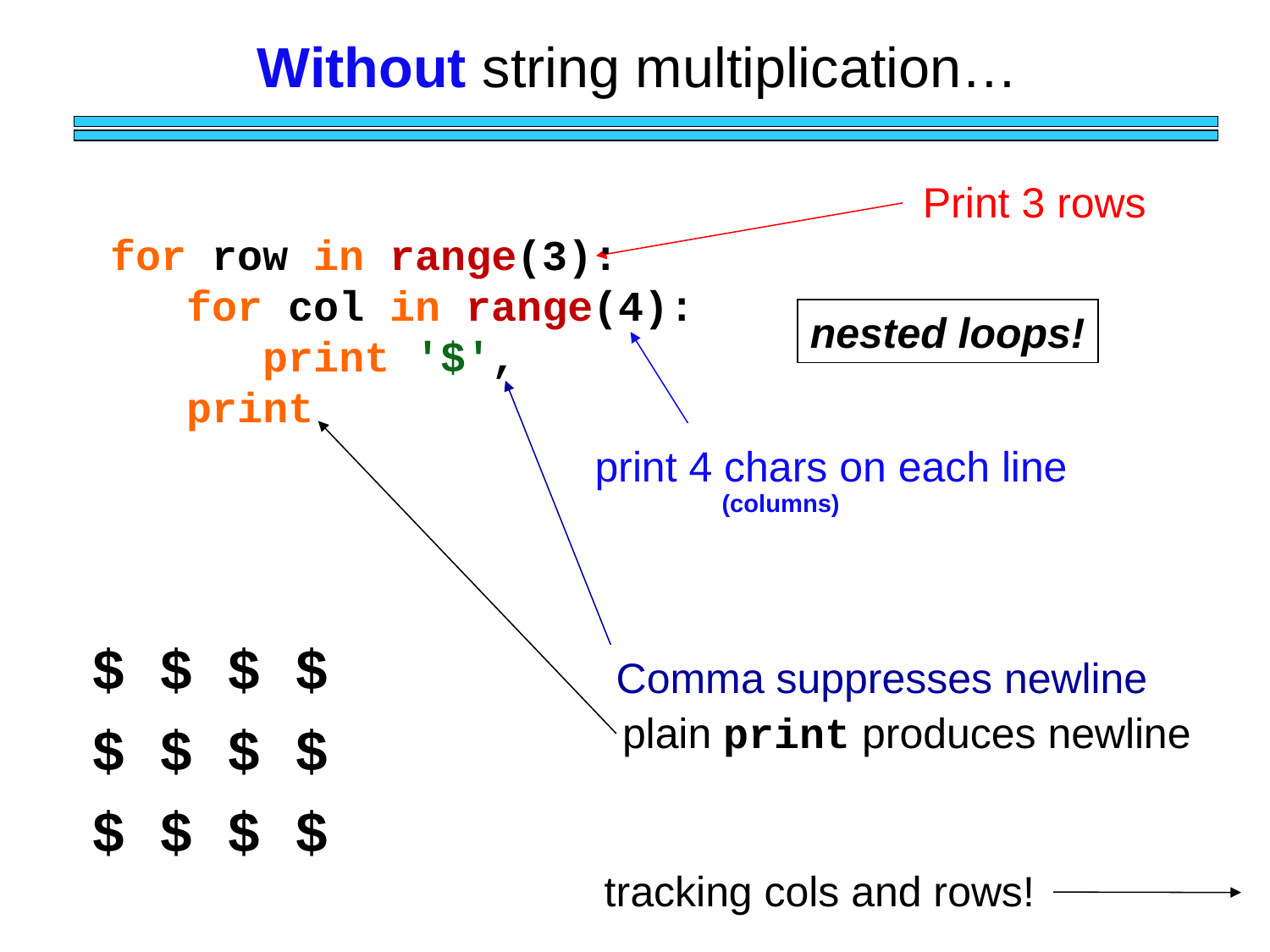

# Without string multiplication…

Print 3 rows

for row in range(3):
   for col in range(4):
      print '$',
   print
nested loops!

print 4 chars on each line
(columns)
$ $ $ $
$ $ $ $
$ $ $ $
Comma suppresses newline
plain print produces newline
tracking cols and rows!